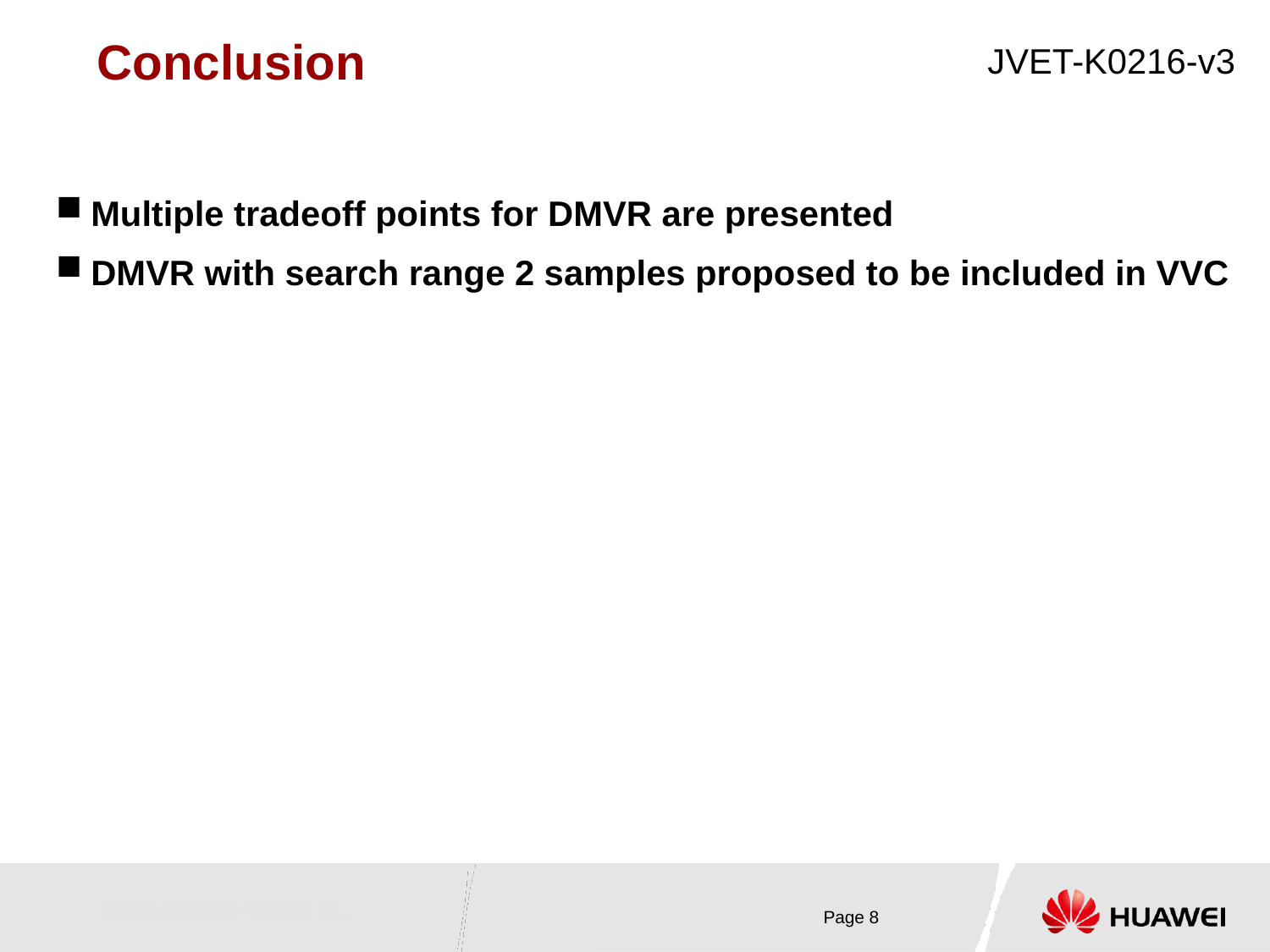

# Conclusion

Multiple tradeoff points for DMVR are presented
DMVR with search range 2 samples proposed to be included in VVC

Page 8